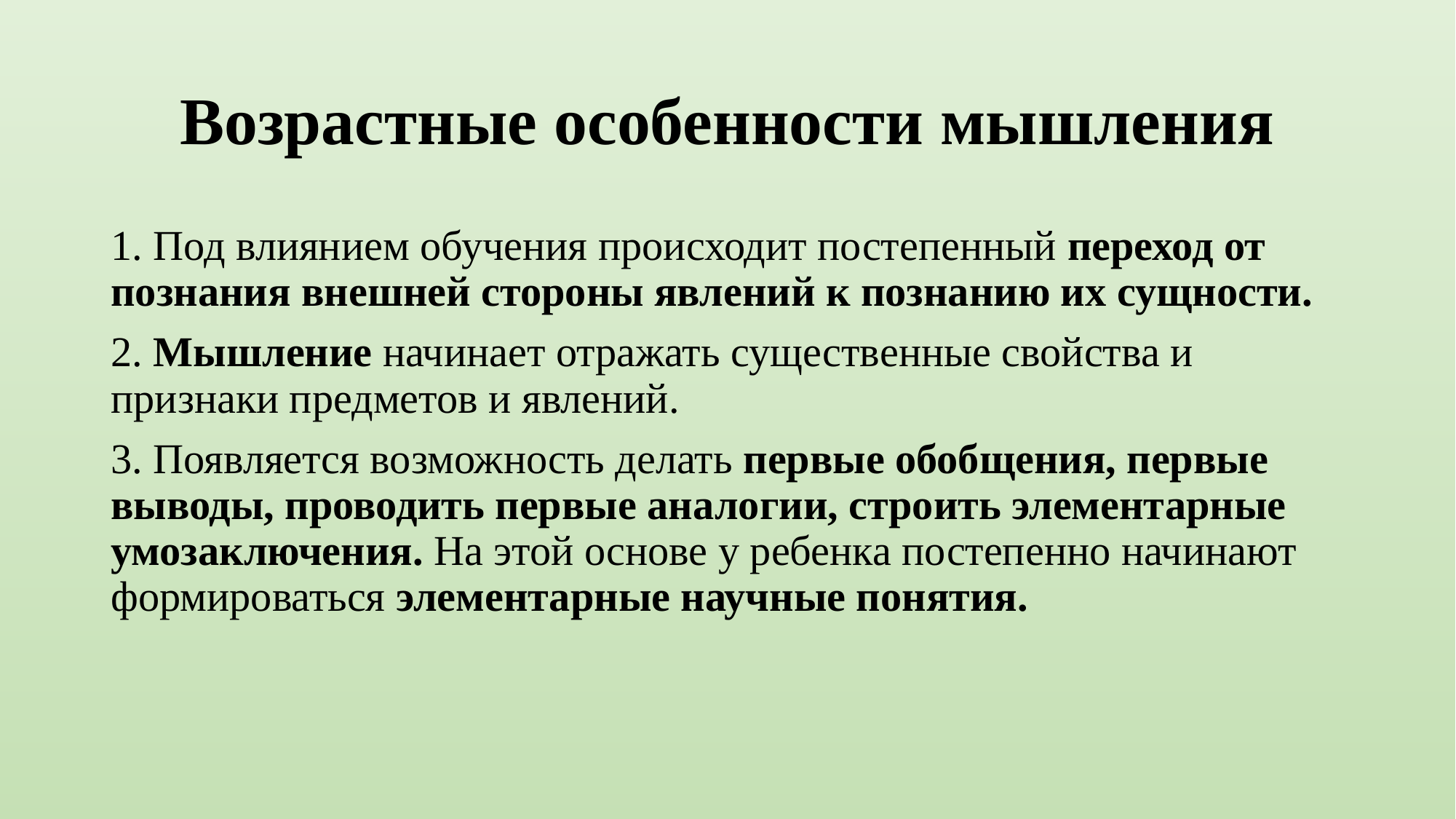

# Возрастные особенности мышления
1. Под влиянием обучения происходит постепенный переход от познания внешней стороны явлений к познанию их сущности.
2. Мышление начинает отражать существенные свойства и признаки предметов и явлений.
3. Появляется возможность делать первые обобщения, первые выводы, проводить первые аналогии, строить элементарные умозаключения. На этой основе у ребенка постепенно начинают формироваться элементарные научные понятия.